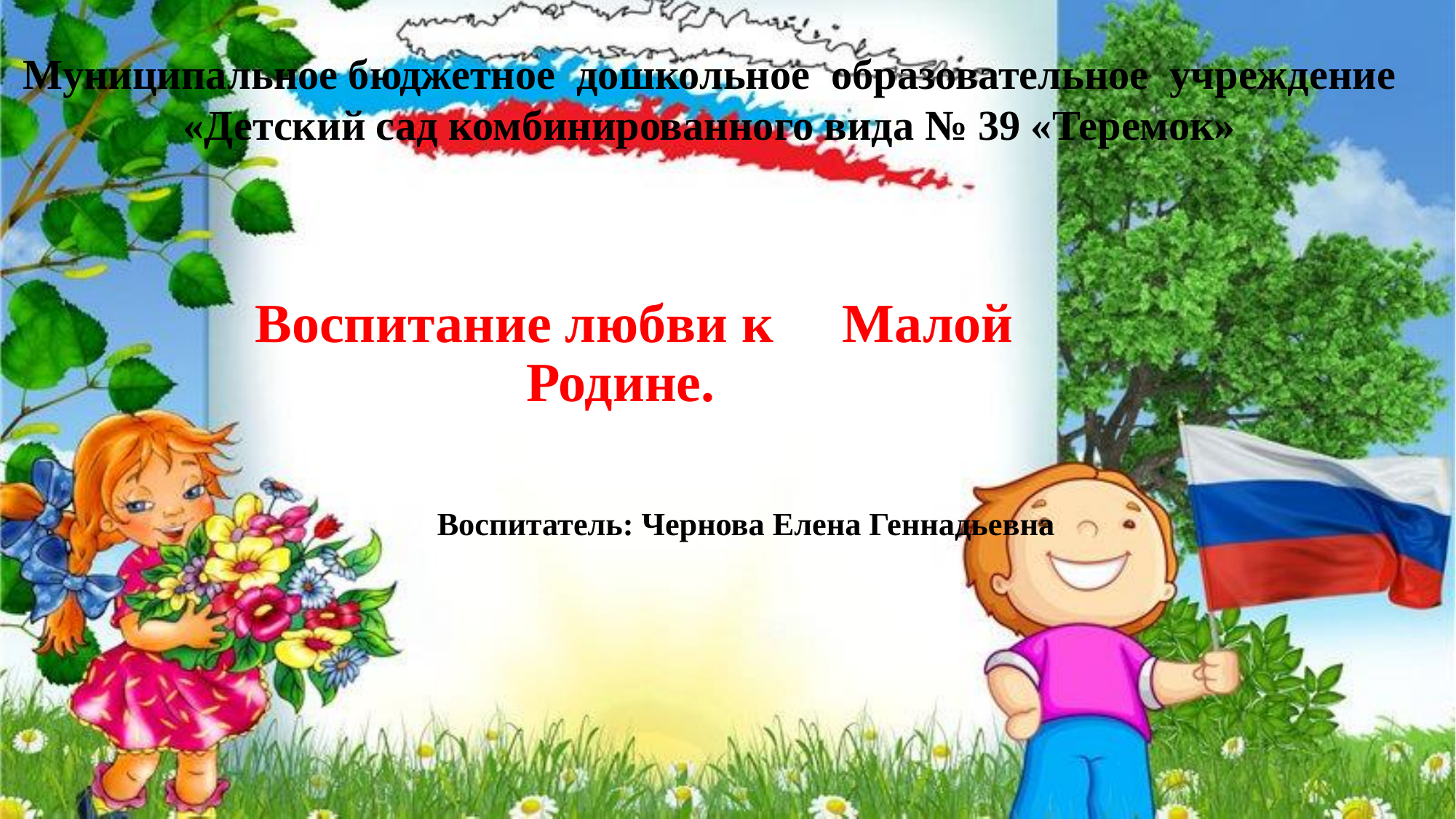

Муниципальное бюджетное  дошкольное  образовательное  учреждение
«Детский сад комбинированного вида № 39 «Теремок»

  Воспитание любви к     Малой Родине.

Воспитатель: Чернова Елена Геннадьевна

#